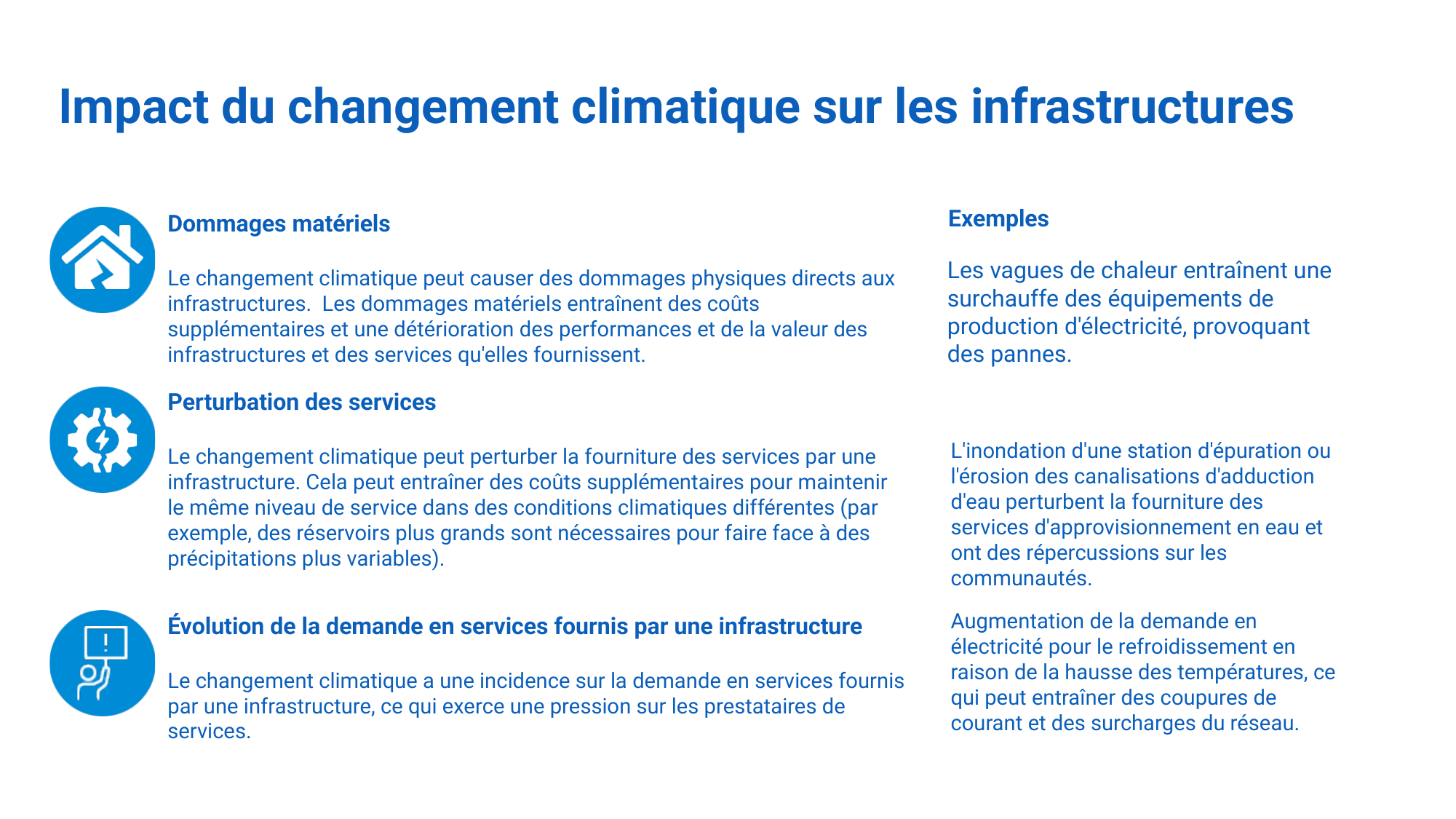

Impact du changement climatique sur les infrastructures
Exemples

Dommages matériels

Le changement climatique peut causer des dommages physiques directs aux infrastructures.  Les dommages matériels entraînent des coûts supplémentaires et une détérioration des performances et de la valeur des infrastructures et des services qu'elles fournissent.

Les vagues de chaleur entraînent une surchauffe des équipements de production d'électricité, provoquant des pannes.

Perturbation des services

Le changement climatique peut perturber la fourniture des services par une infrastructure. Cela peut entraîner des coûts supplémentaires pour maintenir le même niveau de service dans des conditions climatiques différentes (par exemple, des réservoirs plus grands sont nécessaires pour faire face à des précipitations plus variables).

L'inondation d'une station d'épuration ou l'érosion des canalisations d'adduction d'eau perturbent la fourniture des services d'approvisionnement en eau et ont des répercussions sur les communautés.
Augmentation de la demande en électricité pour le refroidissement en raison de la hausse des températures, ce qui peut entraîner des coupures de courant et des surcharges du réseau.

Évolution de la demande en services fournis par une infrastructure

Le changement climatique a une incidence sur la demande en services fournis par une infrastructure, ce qui exerce une pression sur les prestataires de services.

15